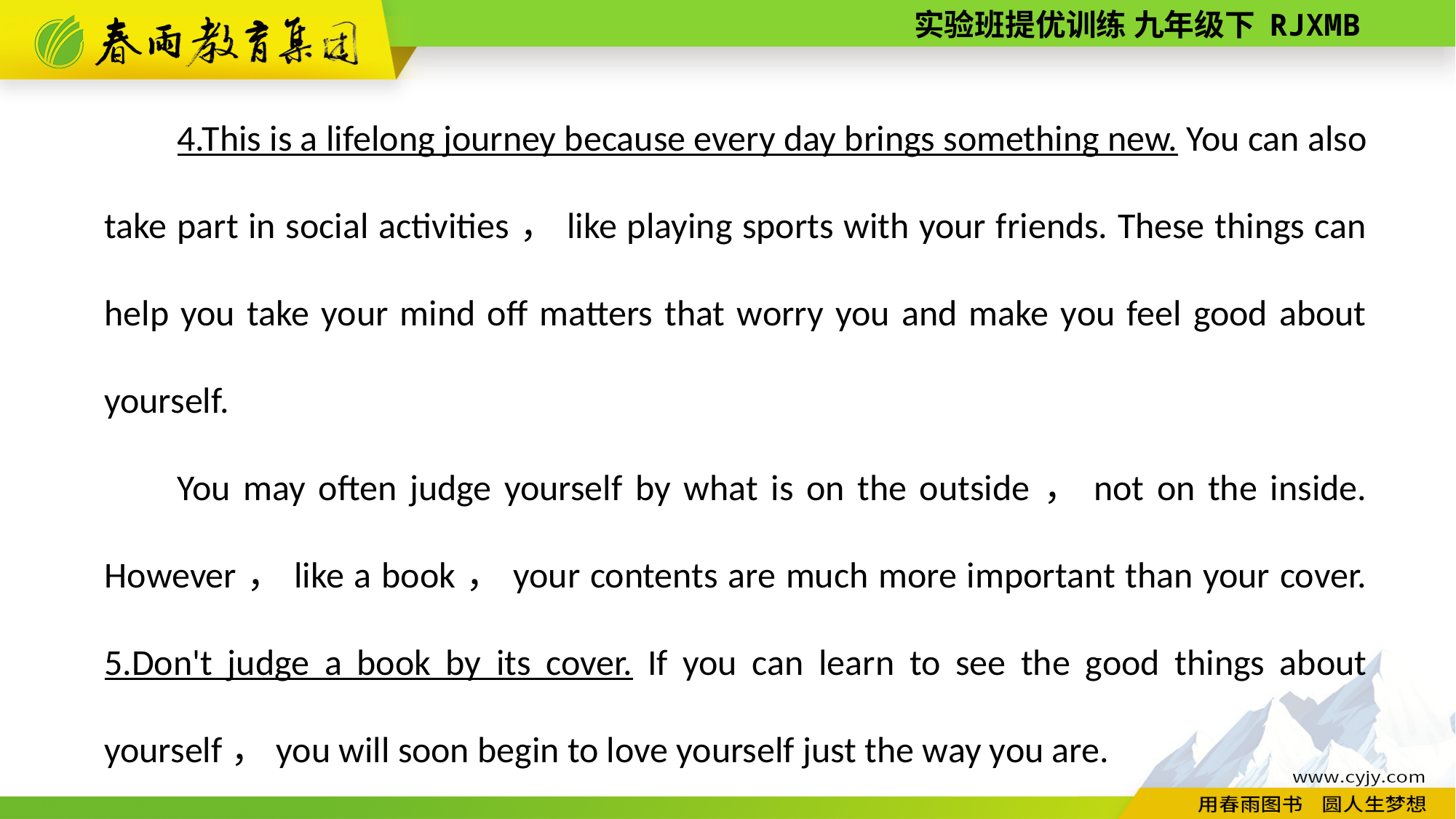

4.This is a lifelong journey because every day brings something new. You can also take part in social activities，like playing sports with your friends. These things can help you take your mind off matters that worry you and make you feel good about yourself.
You may often judge yourself by what is on the outside，not on the inside. However，like a book，your contents are much more important than your cover. 5.Don't judge a book by its cover. If you can learn to see the good things about yourself，you will soon begin to love yourself just the way you are.